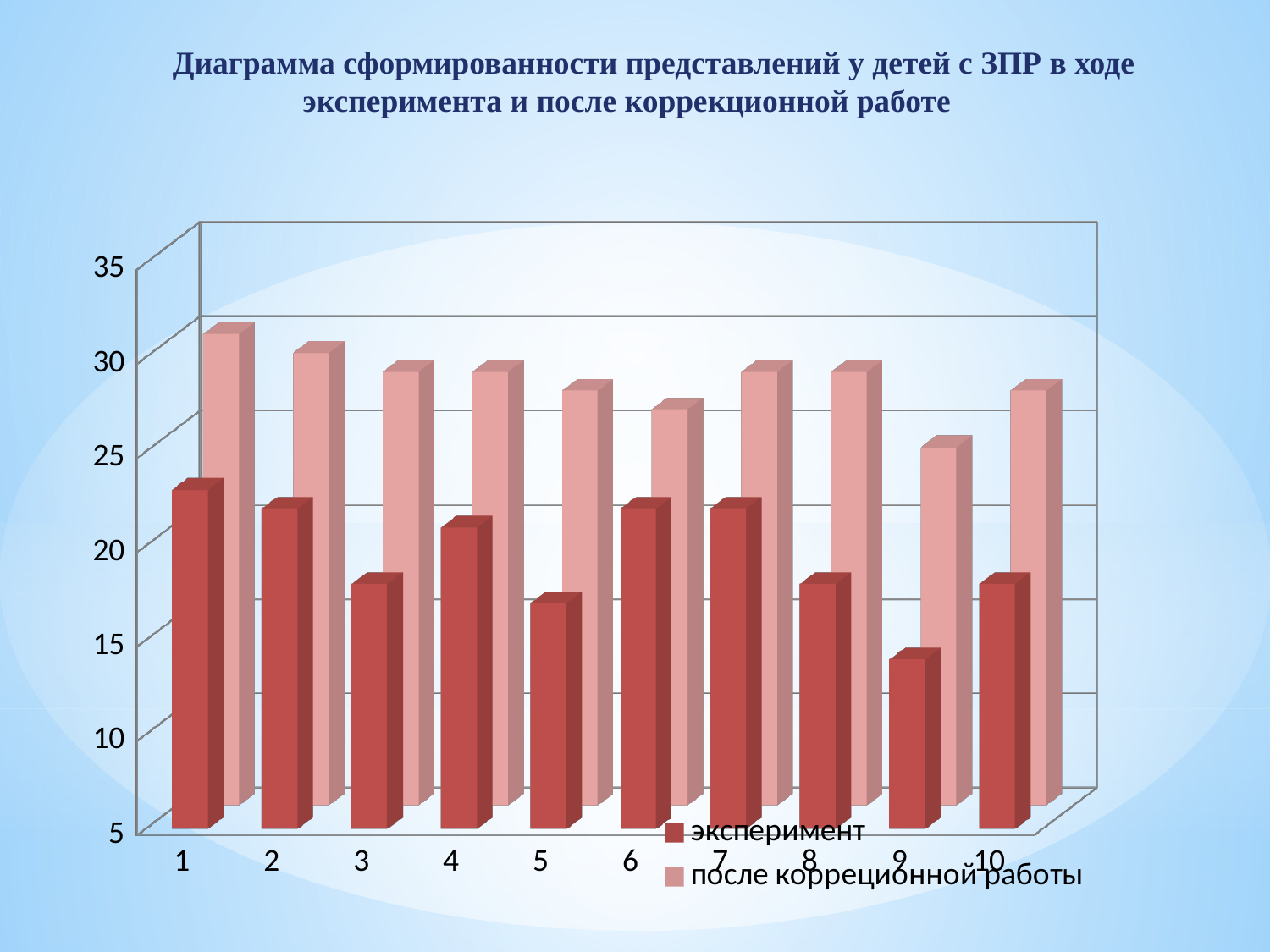

# Диаграмма сформированности представлений у детей с ЗПР в ходе эксперимента и после коррекционной работе

[unsupported chart]